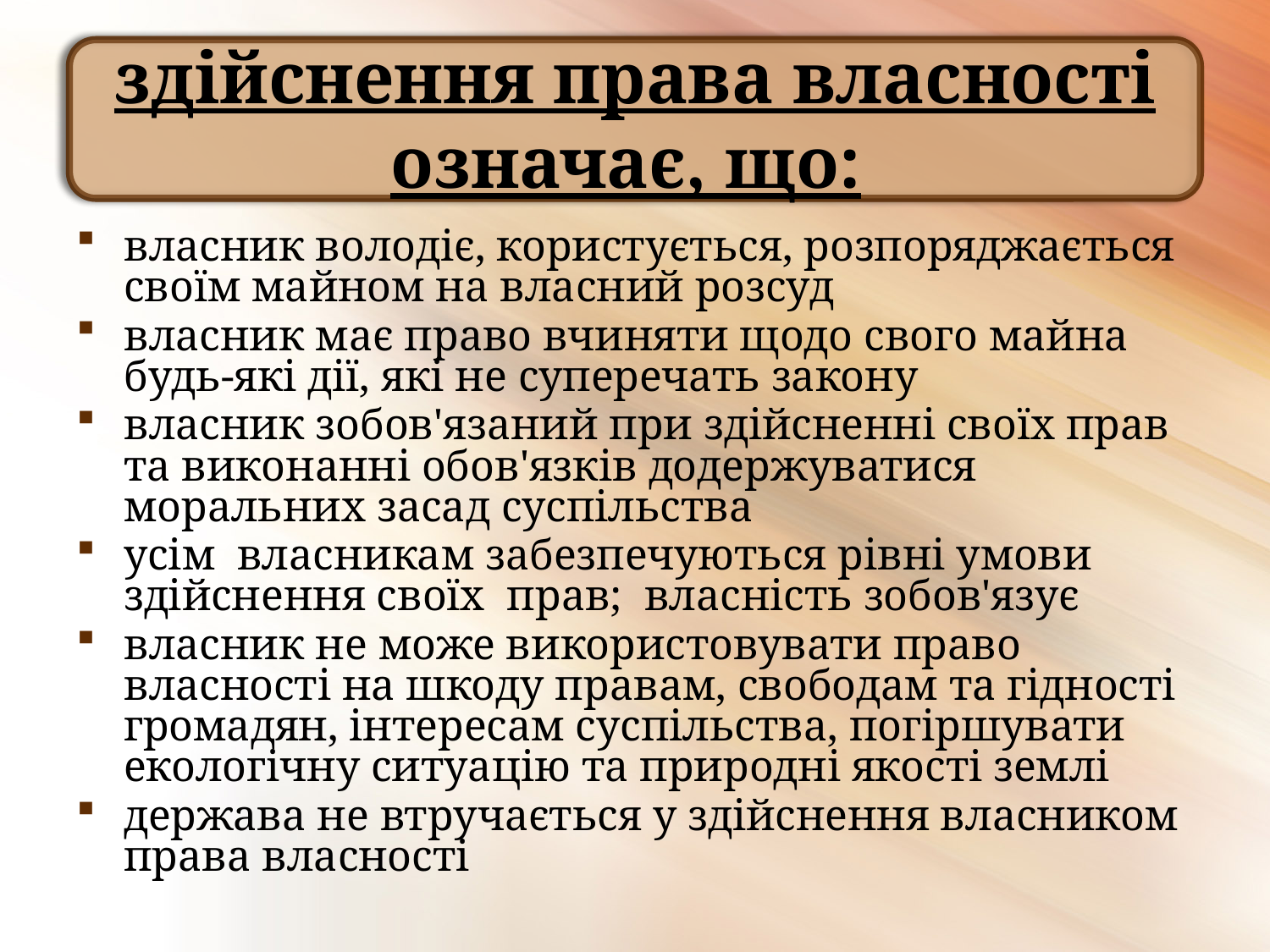

# здійснення права власності означає, що:
власник володіє, користується, розпоряджається своїм майном на власний розсуд
власник має право вчиняти щодо свого майна будь-які дії, які не суперечать закону
власник зобов'язаний при здійсненні своїх прав та виконанні обов'язків додержуватися моральних засад суспільства
усім  власникам забезпечуються рівні умови здійснення своїх  прав;  власність зобов'язує
власник не може використовувати право власності на шкоду правам, свободам та гідності громадян, інтересам суспільства, погіршувати екологічну ситуацію та природні якості землі
держава не втручається у здійснення власником права власності